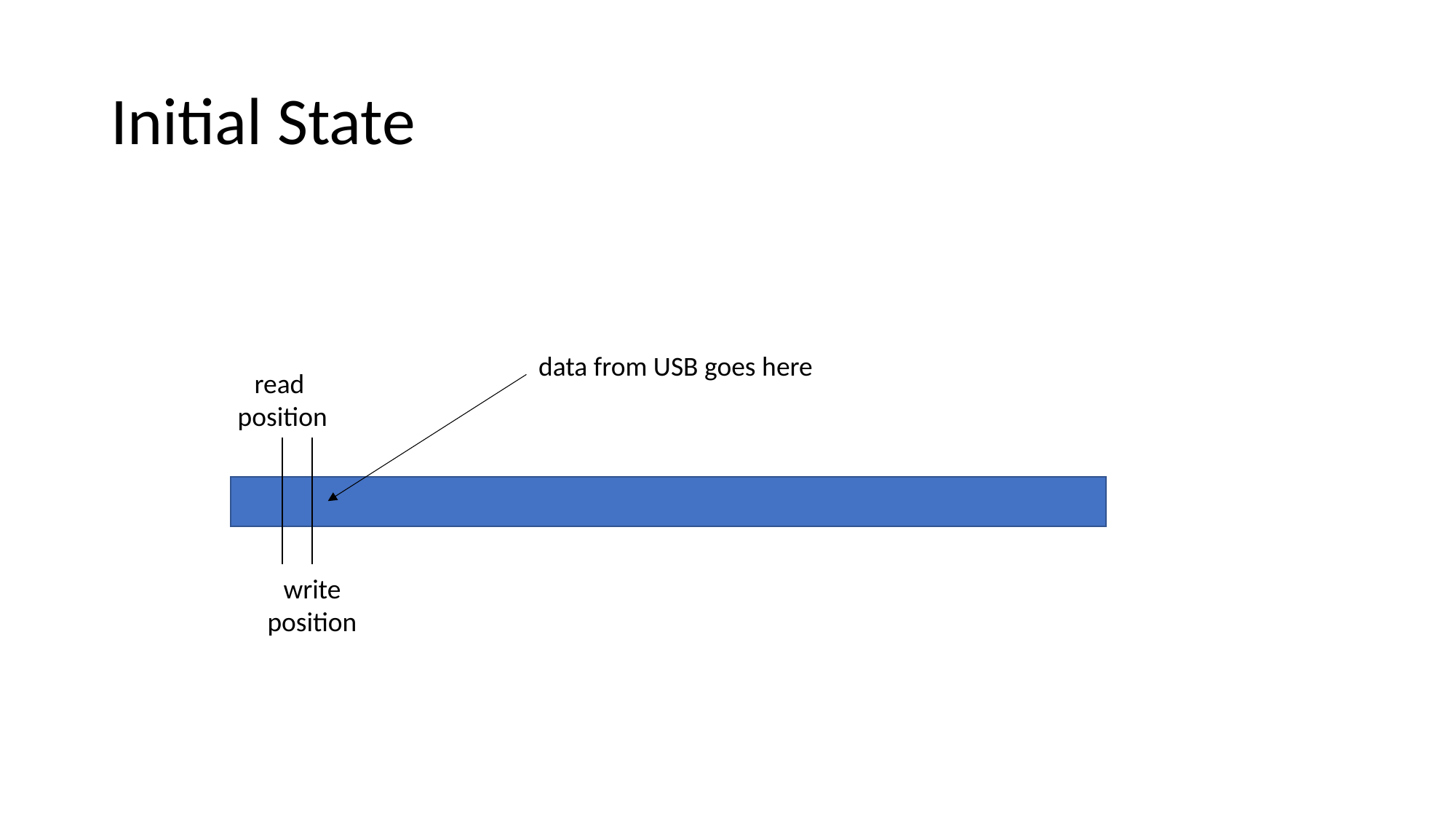

# Initial State
data from USB goes here
read
position

write
position